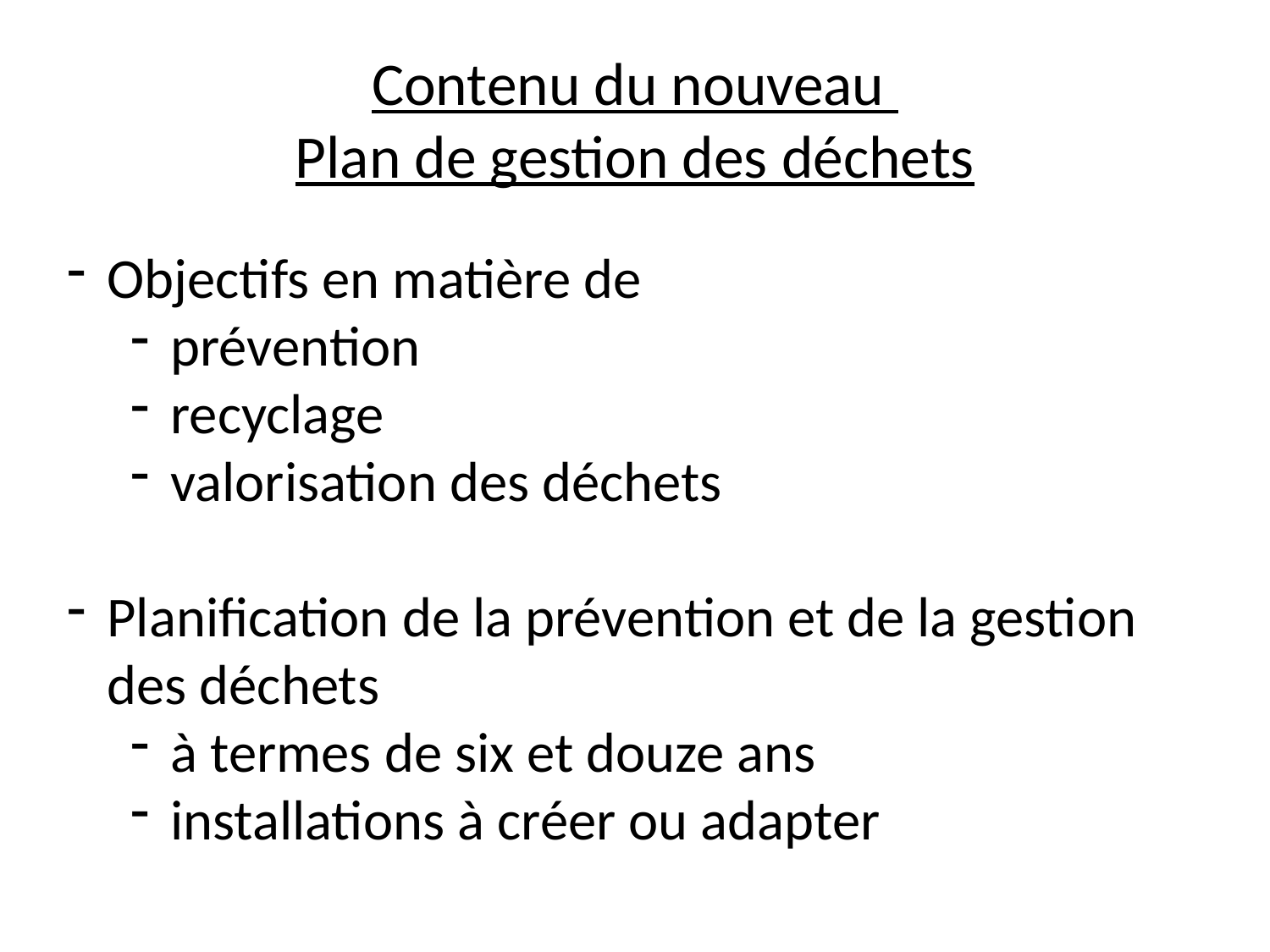

# Contenu du nouveau Plan de gestion des déchets

Objectifs en matière de
prévention
recyclage
valorisation des déchets

Planification de la prévention et de la gestion des déchets
à termes de six et douze ans
installations à créer ou adapter